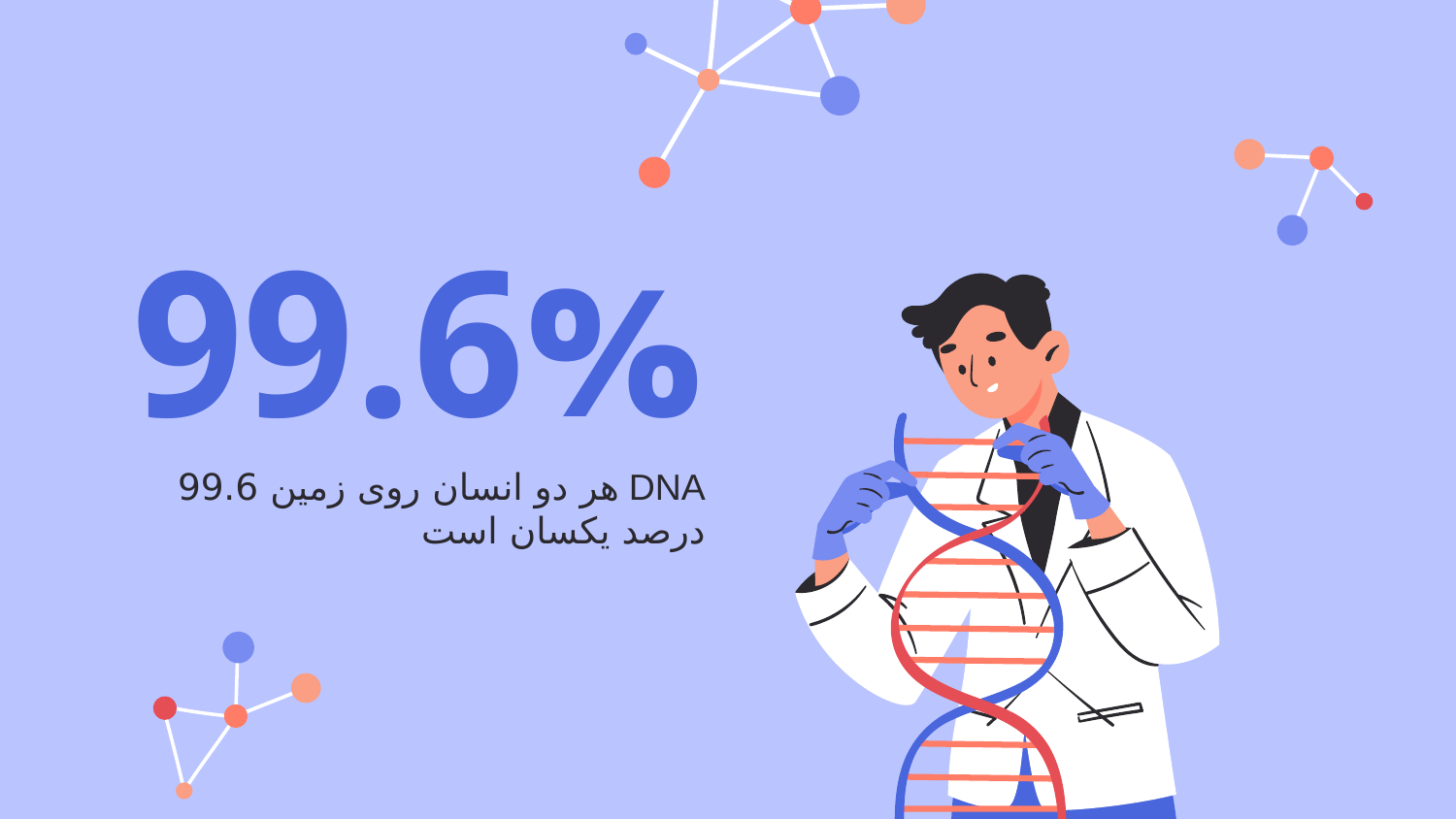

# 99.6%

DNA هر دو انسان روی زمین 99.6 درصد یکسان است